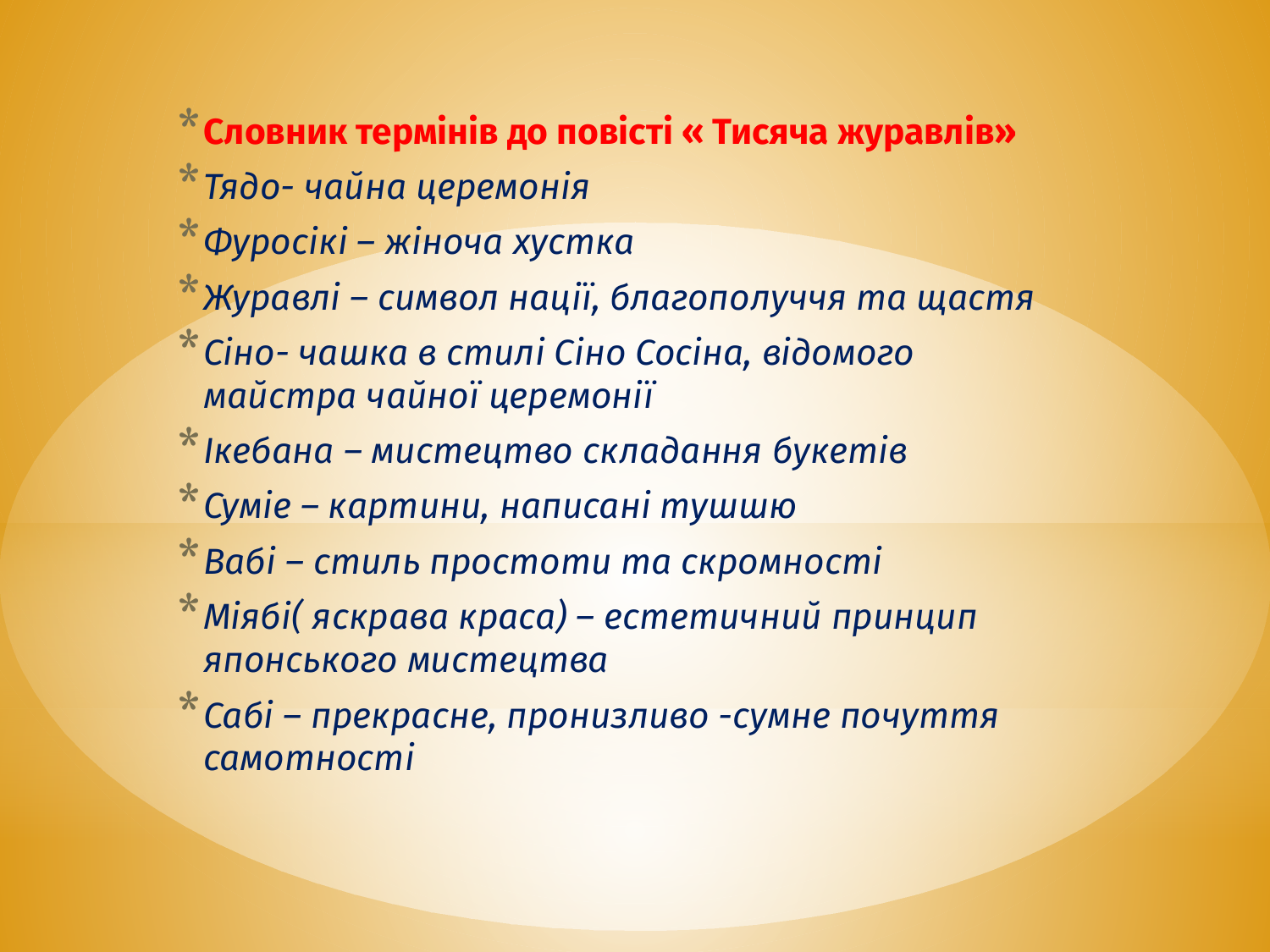

Словник термінів до повісті « Тисяча журавлів»
Тядо- чайна церемонія
Фуросікі – жіноча хустка
Журавлі – символ нації, благополуччя та щастя
Сіно- чашка в стилі Сіно Сосіна, відомого майстра чайної церемонії
Ікебана – мистецтво складання букетів
Суміе – картини, написані тушшю
Вабі – стиль простоти та скромності
Міябі( яскрава краса) – естетичний принцип японського мистецтва
Сабі – прекрасне, пронизливо -сумне почуття самотності

#